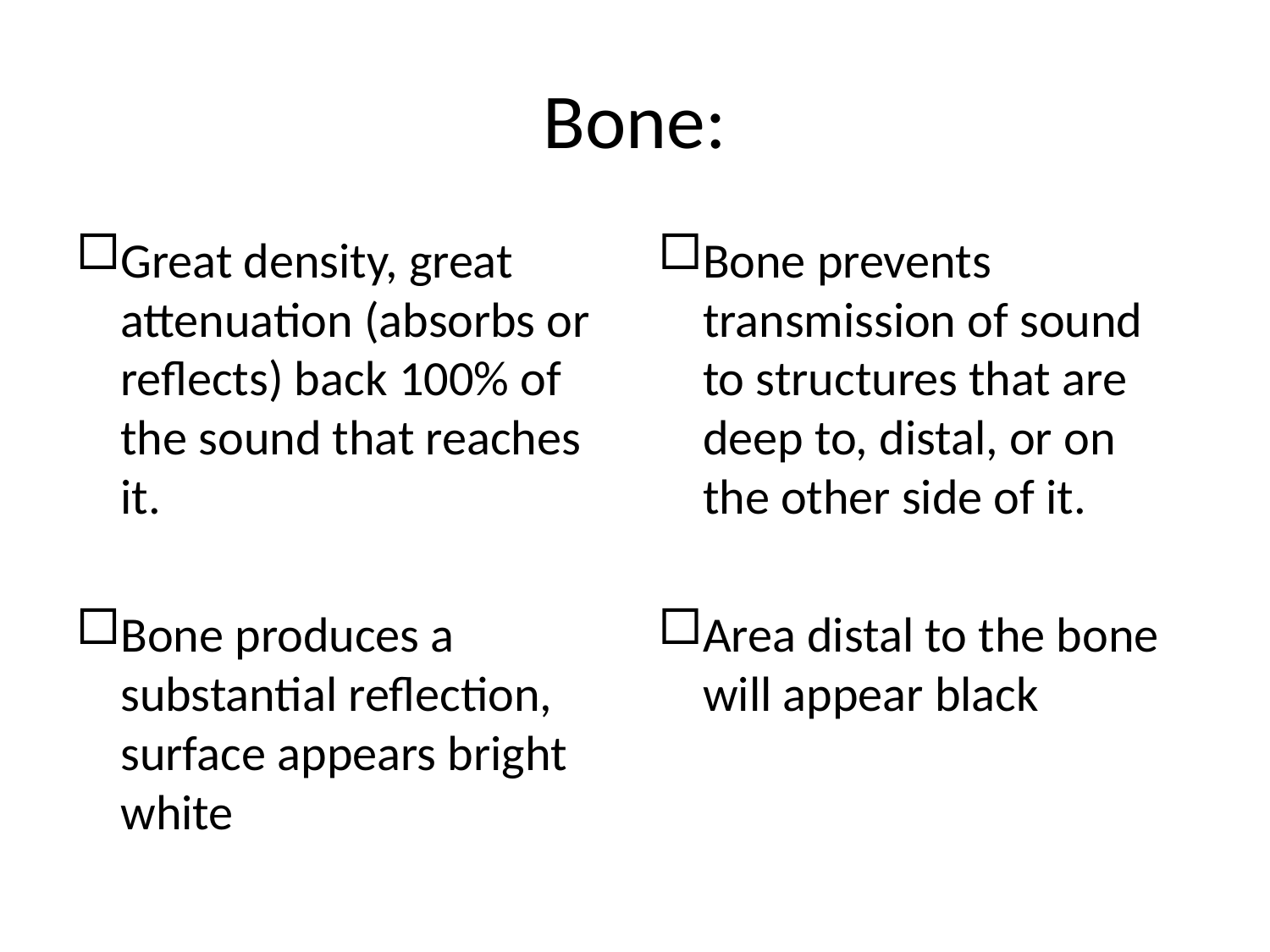

# Bone:
Great density, great attenuation (absorbs or reflects) back 100% of the sound that reaches it.

Bone produces a substantial reflection, surface appears bright white

Bone prevents transmission of sound to structures that are deep to, distal, or on the other side of it.

Area distal to the bone will appear black